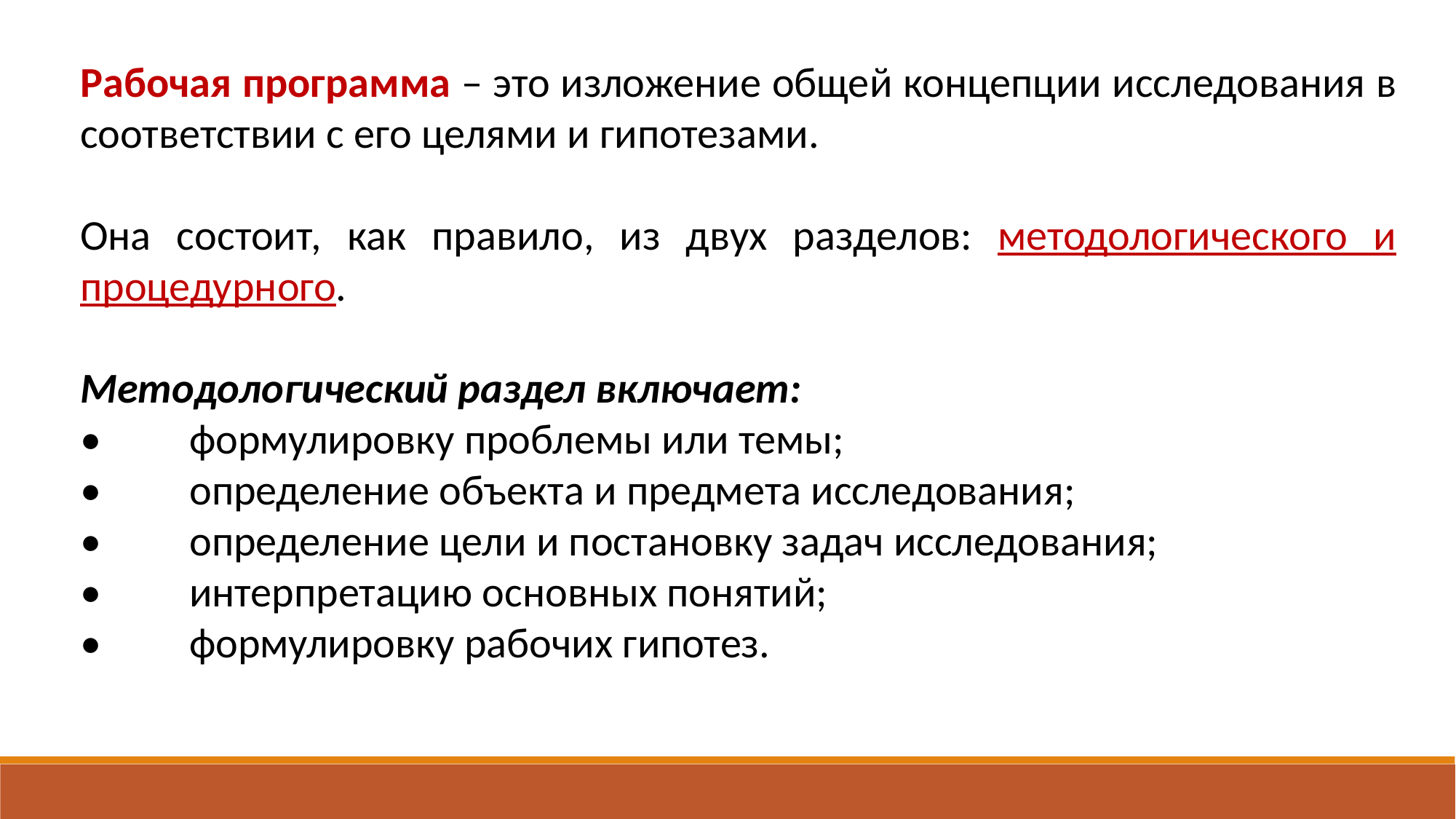

Рабочая программа – это изложение общей концепции исследования в соответствии с его целями и гипотезами.

Она состоит, как правило, из двух разделов: методологического и процедурного.

Методологический раздел включает:
•	формулировку проблемы или темы;
•	определение объекта и предмета исследования;
•	определение цели и постановку задач исследования;
•	интерпретацию основных понятий;
•	формулировку рабочих гипотез.